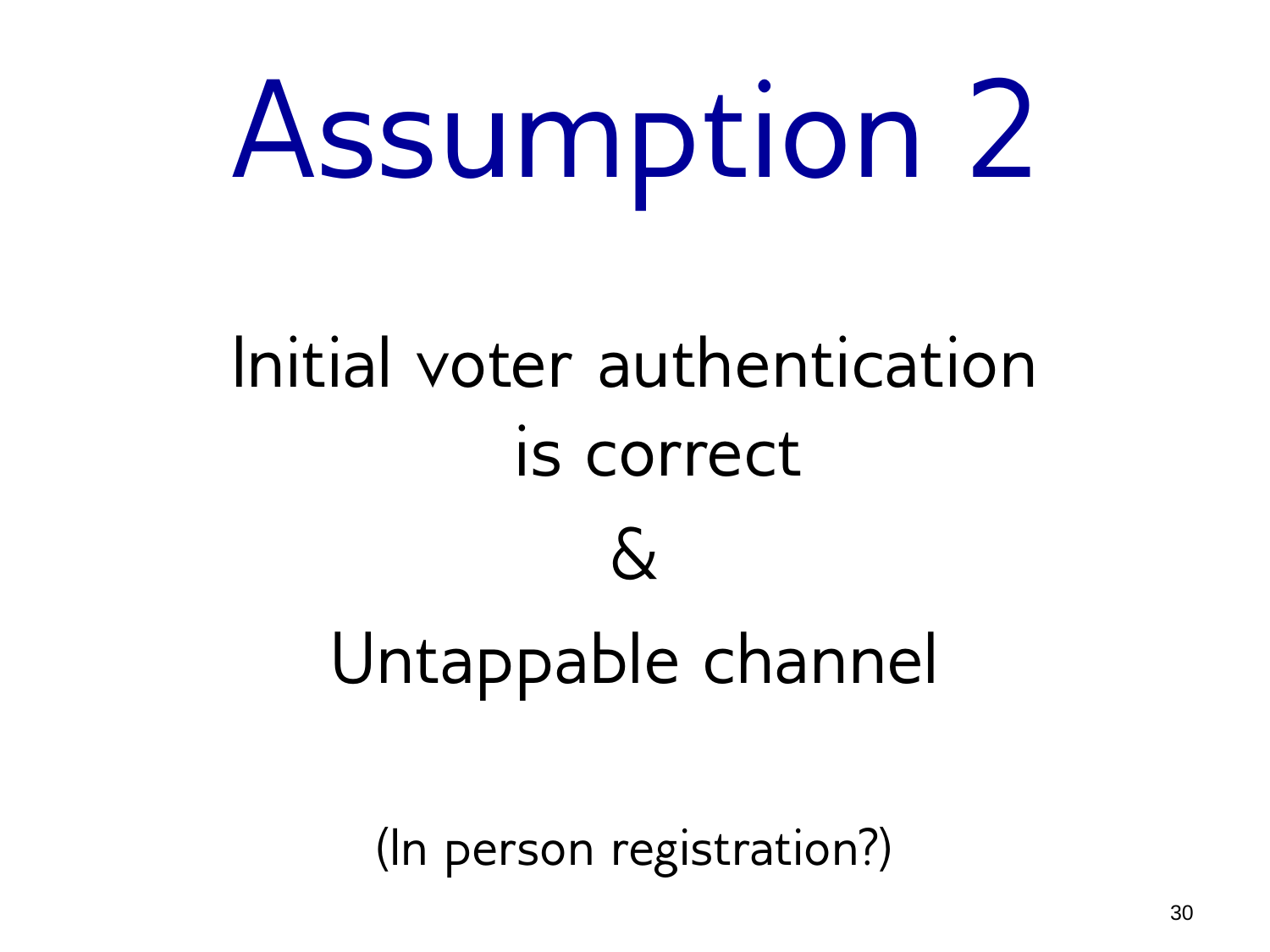

# Assumption 2
Initial voter authentication
is correct
&
Untappable channel

(In person registration?)
30